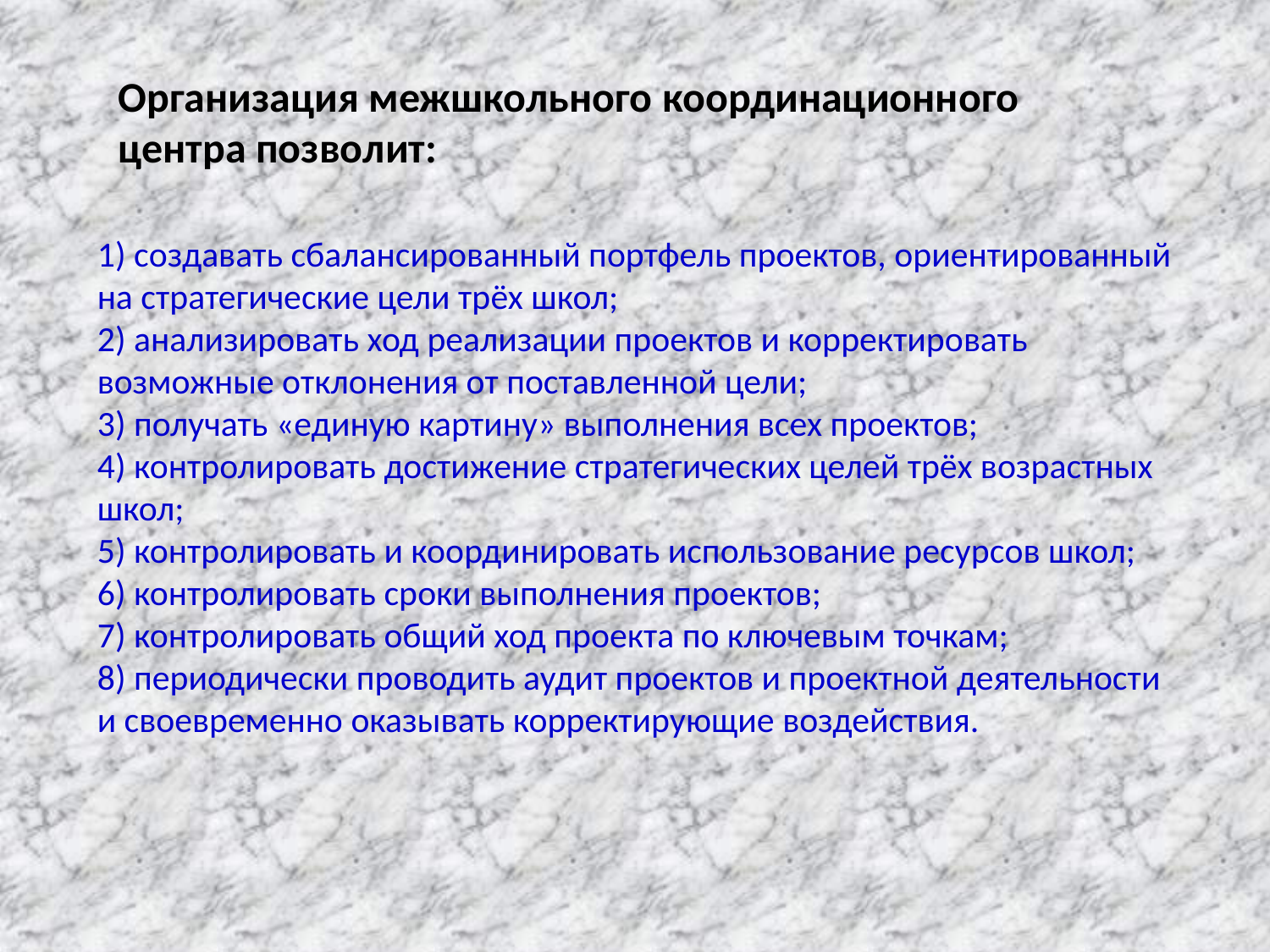

Организация межшкольного координационного центра позволит:
1) создавать сбалансированный портфель проектов, ориентированный на стратегические цели трёх школ;
2) анализировать ход реализации проектов и корректировать возможные отклонения от поставленной цели;
3) получать «единую картину» выполнения всех проектов;
4) контролировать достижение стратегических целей трёх возрастных школ;
5) контролировать и координировать использование ресурсов школ;
6) контролировать сроки выполнения проектов;
7) контролировать общий ход проекта по ключевым точкам;
8) периодически проводить аудит проектов и проектной деятельности и своевременно оказывать корректирующие воздействия.